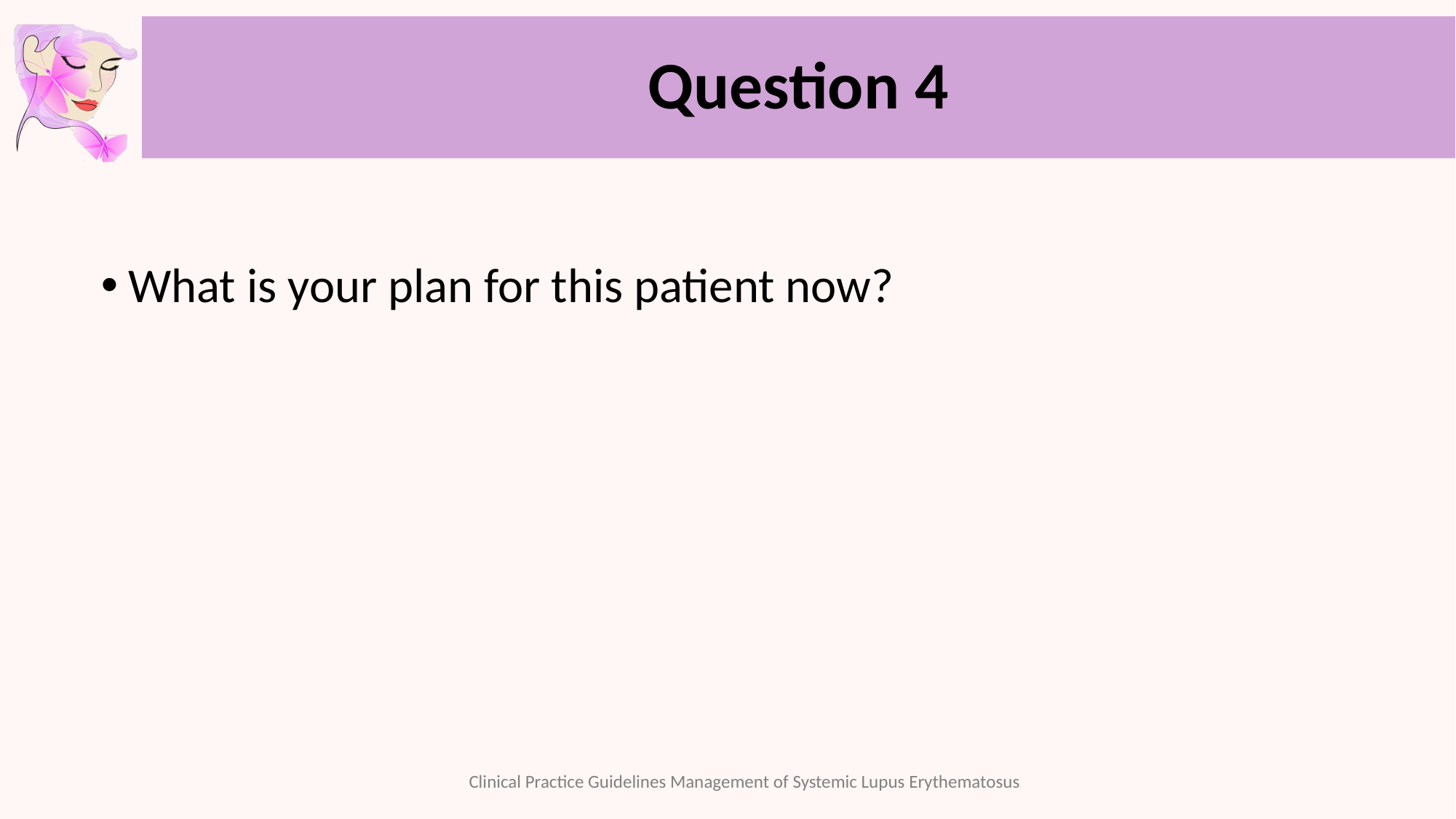

# Question 4
What is your plan for this patient now?